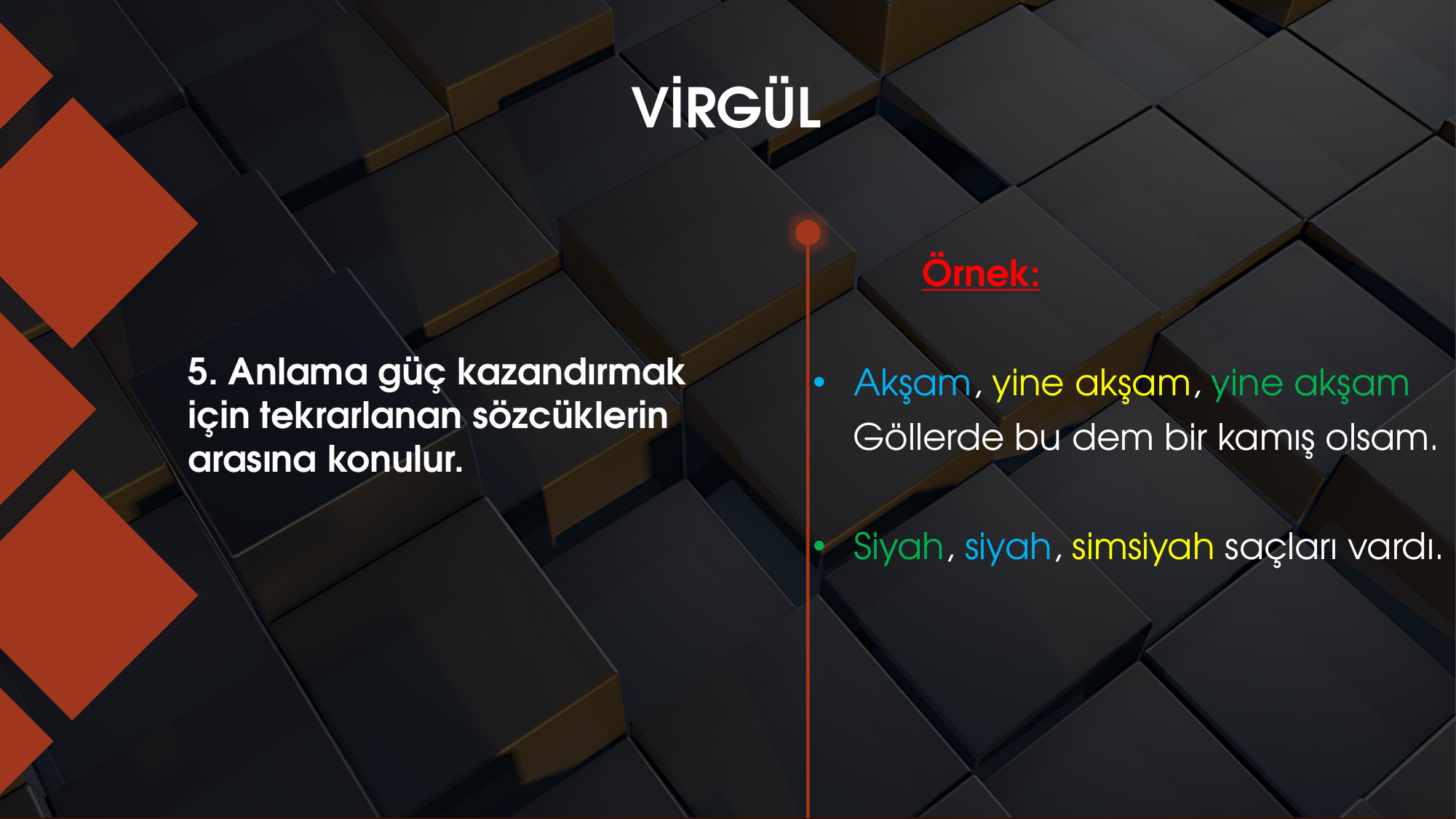

# VİRGÜL

	Örnek:

Akşam, yine akşam, yine akşam
    Göllerde bu dem bir kamış olsam.

Siyah, siyah, simsiyah saçları vardı.

5. Anlama güç kazandırmak için tekrarlanan sözcüklerin arasına konulur.